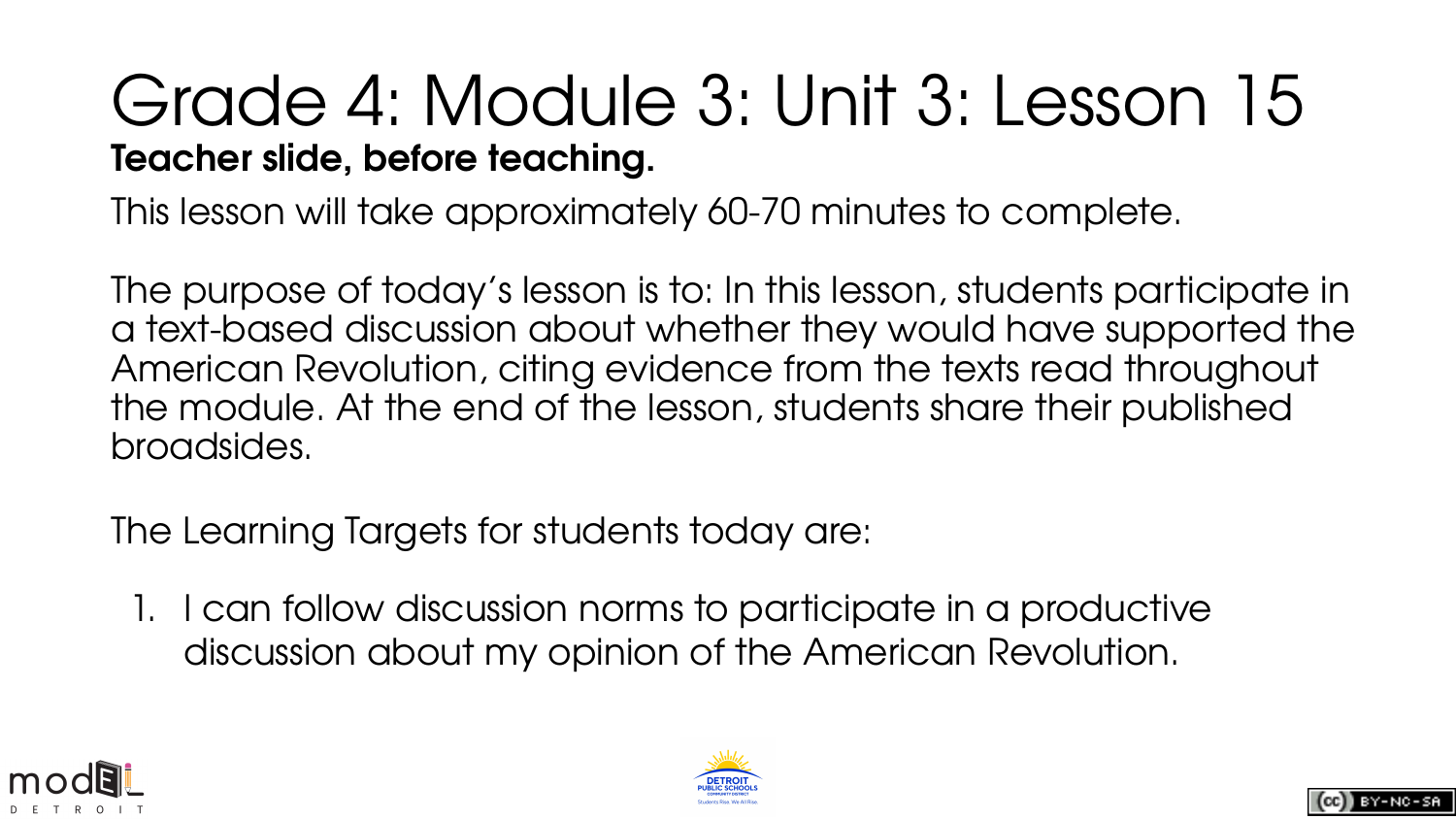

# Grade 4: Module 3: Unit 3: Lesson 15
Teacher slide, before teaching.
This lesson will take approximately 60-70 minutes to complete.

The purpose of today’s lesson is to: In this lesson, students participate in a text-based discussion about whether they would have supported the American Revolution, citing evidence from the texts read throughout the module. At the end of the lesson, students share their published broadsides.

The Learning Targets for students today are:
I can follow discussion norms to participate in a productive discussion about my opinion of the American Revolution.